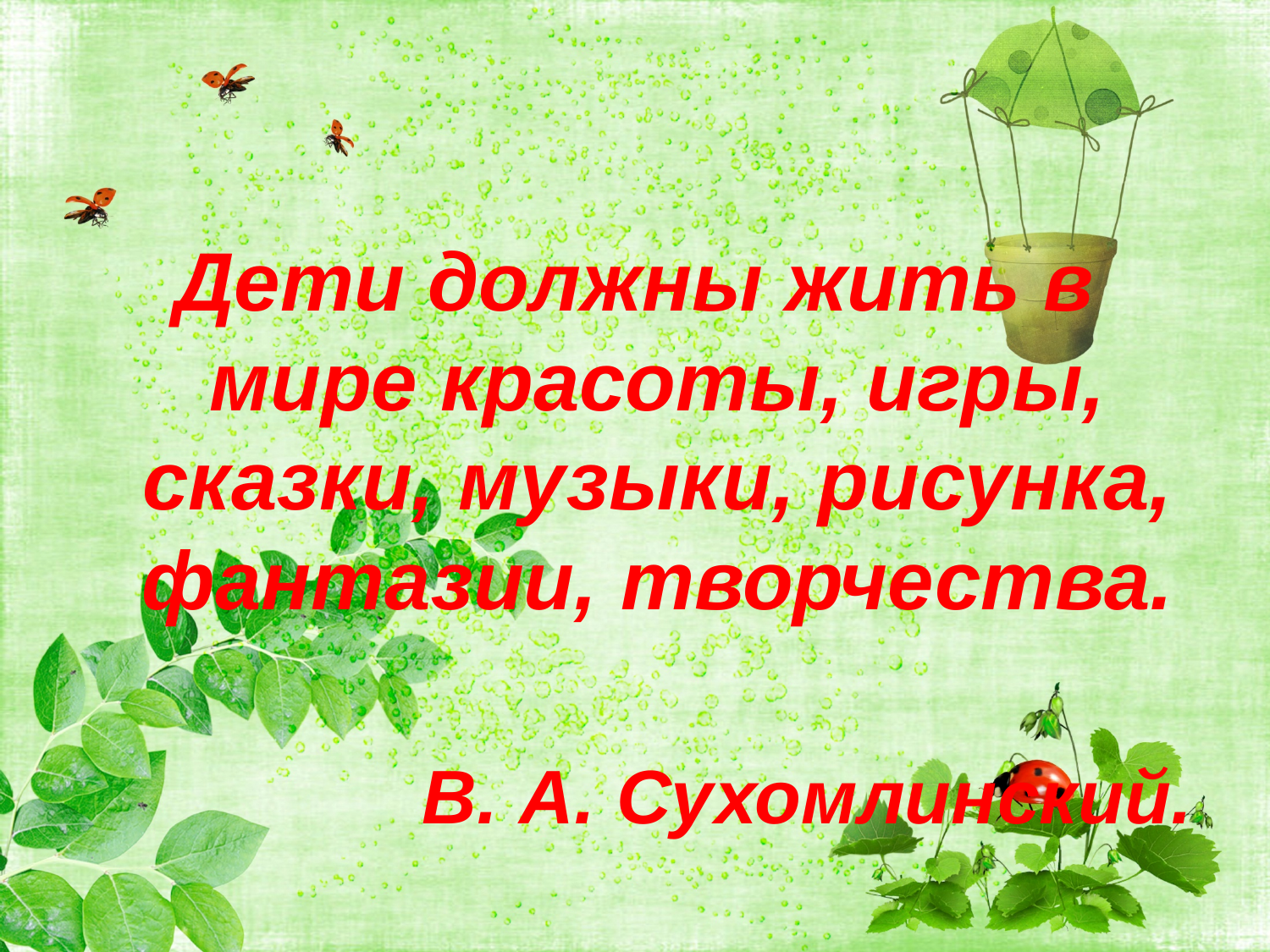

Дети должны жить в мире красоты, игры, сказки, музыки, рисунка, фантазии, творчества.

В. А. Сухомлинский.